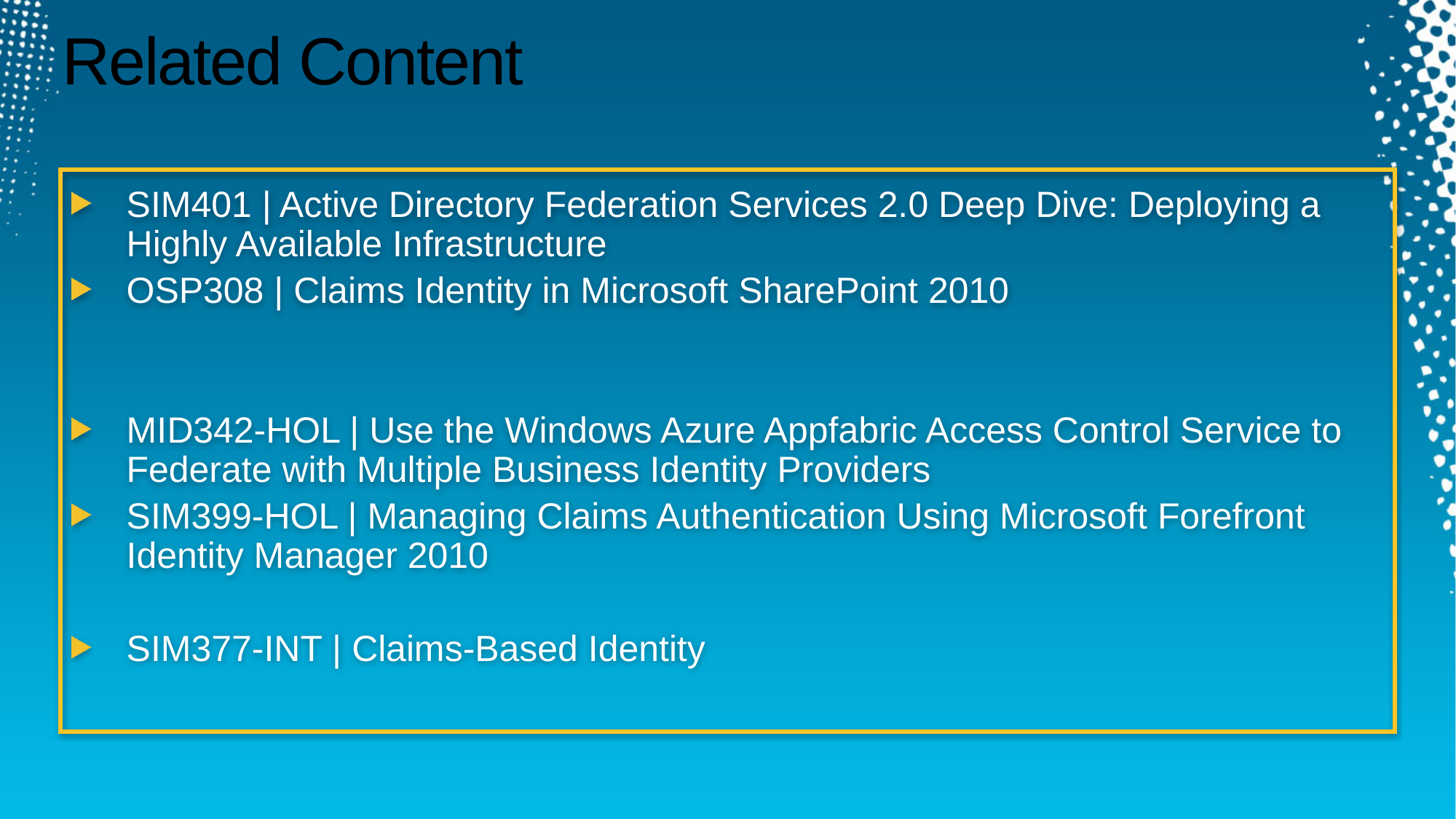

# Related Content
SIM401 | Active Directory Federation Services 2.0 Deep Dive: Deploying a Highly Available Infrastructure
OSP308 | Claims Identity in Microsoft SharePoint 2010

MID342-HOL | Use the Windows Azure Appfabric Access Control Service to Federate with Multiple Business Identity Providers
SIM399-HOL | Managing Claims Authentication Using Microsoft Forefront Identity Manager 2010

SIM377-INT | Claims-Based Identity